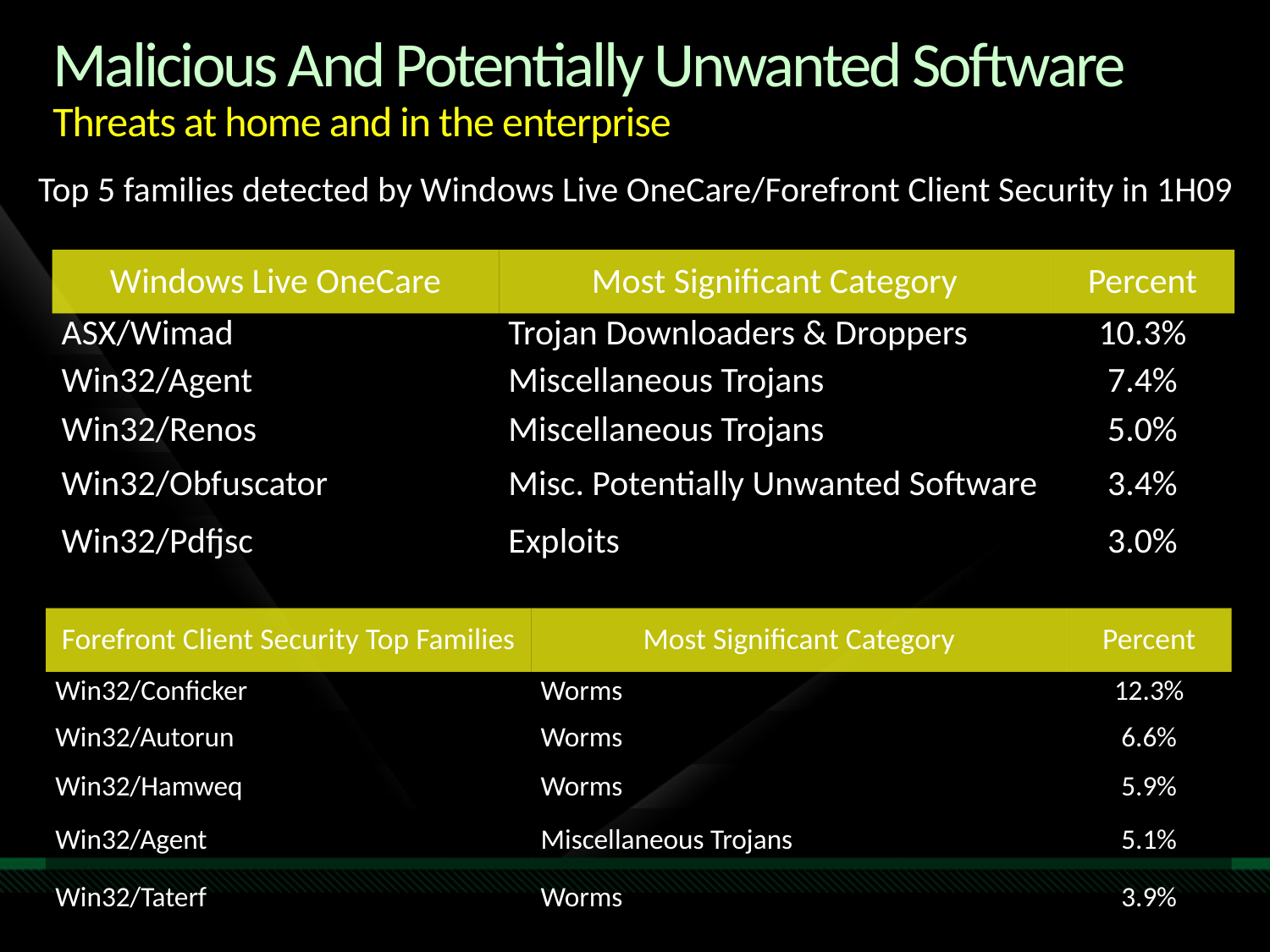

# Malicious And Potentially Unwanted Software Threats at home and in the enterprise
Top 5 families detected by Windows Live OneCare/Forefront Client Security in 1H09
| Windows Live OneCare | Most Significant Category | Percent |
| --- | --- | --- |
| ASX/Wimad | Trojan Downloaders & Droppers | 10.3% |
| Win32/Agent | Miscellaneous Trojans | 7.4% |
| Win32/Renos | Miscellaneous Trojans | 5.0% |
| Win32/Obfuscator | Misc. Potentially Unwanted Software | 3.4% |
| Win32/Pdfjsc | Exploits | 3.0% |
| Forefront Client Security Top Families | Most Significant Category | Percent |
| --- | --- | --- |
| Win32/Conficker | Worms | 12.3% |
| Win32/Autorun | Worms | 6.6% |
| Win32/Hamweq | Worms | 5.9% |
| Win32/Agent | Miscellaneous Trojans | 5.1% |
| Win32/Taterf | Worms | 3.9% |